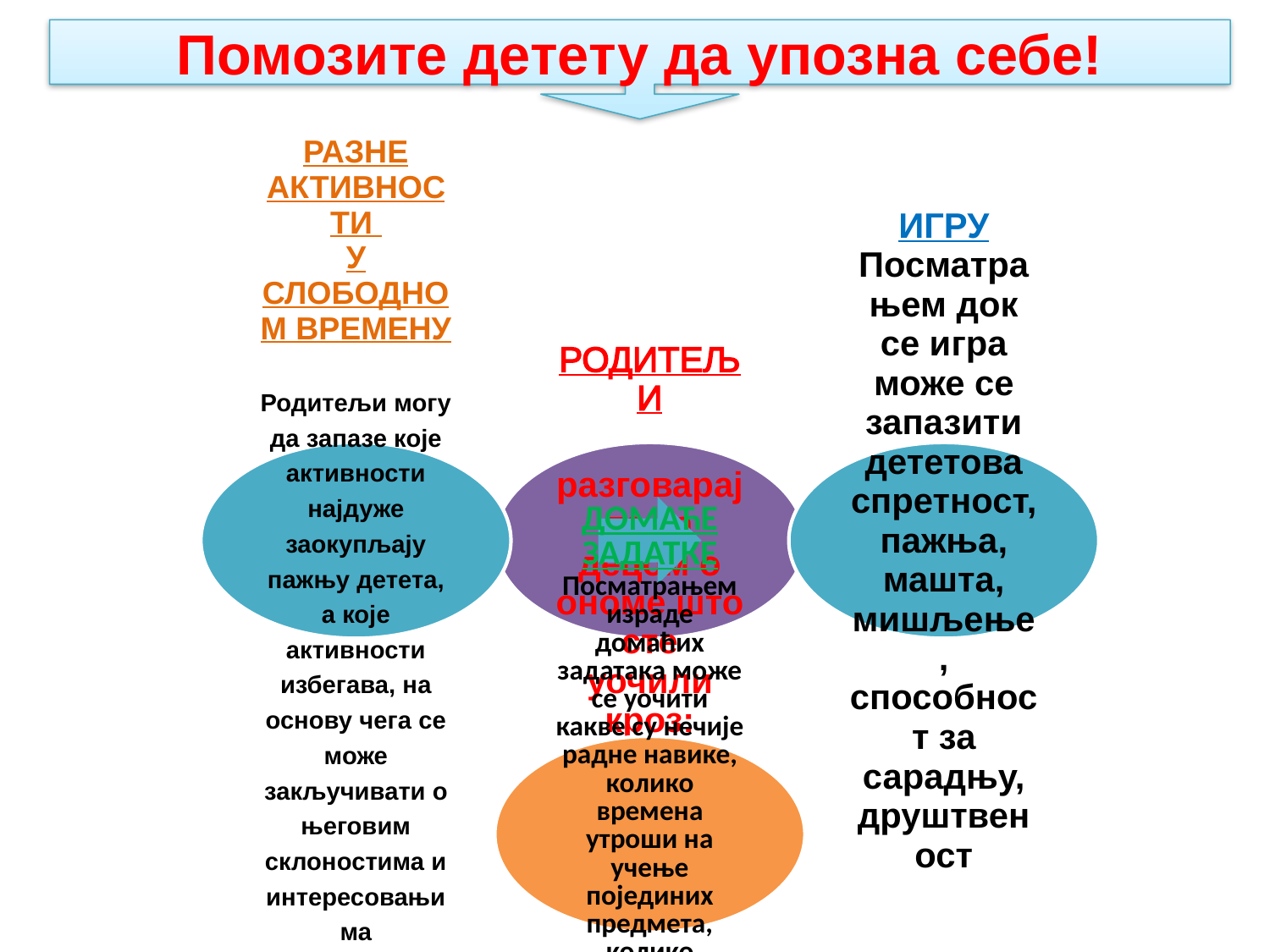

Помозите детету да упозна себе!
РОДИТЕЉИ
ИГРУ
Посматрањем док се игра може се запазити дететова спретност, пажња, машта, мишљење, способност за сарадњу, друштвеност
РАЗНЕ АКТИВНОСТИ
У СЛОБОДНОМ ВРЕМЕНУ
Родитељи могу да запазе које активности најдуже заокупљају пажњу детета, а које активности избегава, на основу чега се може закључивати о његовим склоностима и интересовањима